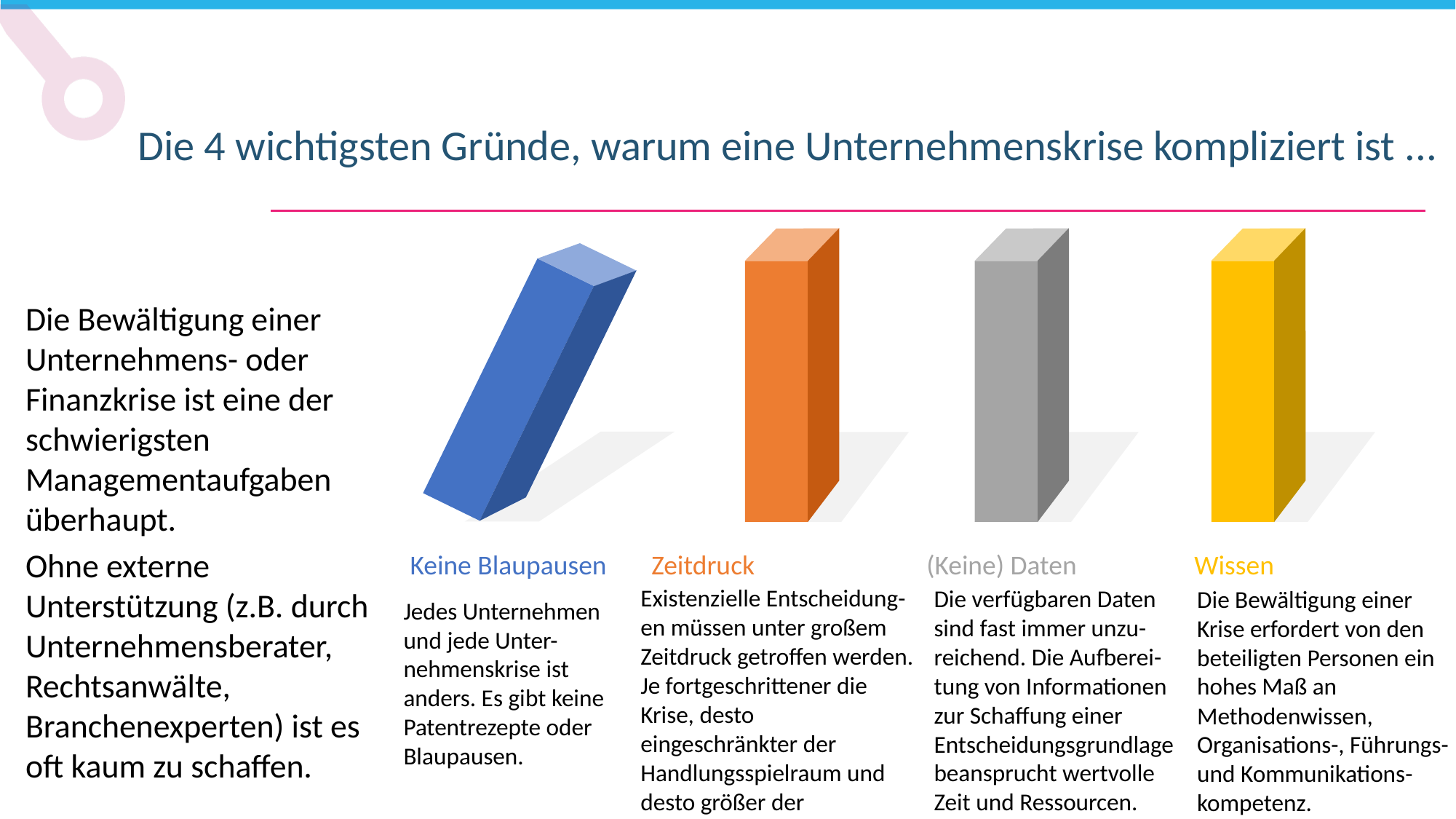

s
Die 4 wichtigsten Gründe, warum eine Unternehmenskrise kompliziert ist ...

Die Bewältigung einer Unternehmens- oder Finanzkrise ist eine der schwierigsten Managementaufgaben überhaupt.
Ohne externe Unterstützung (z.B. durch Unternehmensberater, Rechtsanwälte, Branchenexperten) ist es oft kaum zu schaffen.

Keine Blaupausen
Zeitdruck
Wissen
(Keine) Daten
Existenzielle Entscheidung-en müssen unter großem Zeitdruck getroffen werden. Je fortgeschrittener die Krise, desto eingeschränkter der Handlungsspielraum und desto größer der Handlungsdruck.
Die verfügbaren Daten sind fast immer unzu-reichend. Die Aufberei-tung von Informationen zur Schaffung einer Entscheidungsgrundlage beansprucht wertvolle Zeit und Ressourcen.
Die Bewältigung einer Krise erfordert von den beteiligten Personen ein hohes Maß an Methodenwissen, Organisations-, Führungs- und Kommunikations-kompetenz.
Jedes Unternehmen und jede Unter-nehmenskrise ist anders. Es gibt keine Patentrezepte oder Blaupausen.